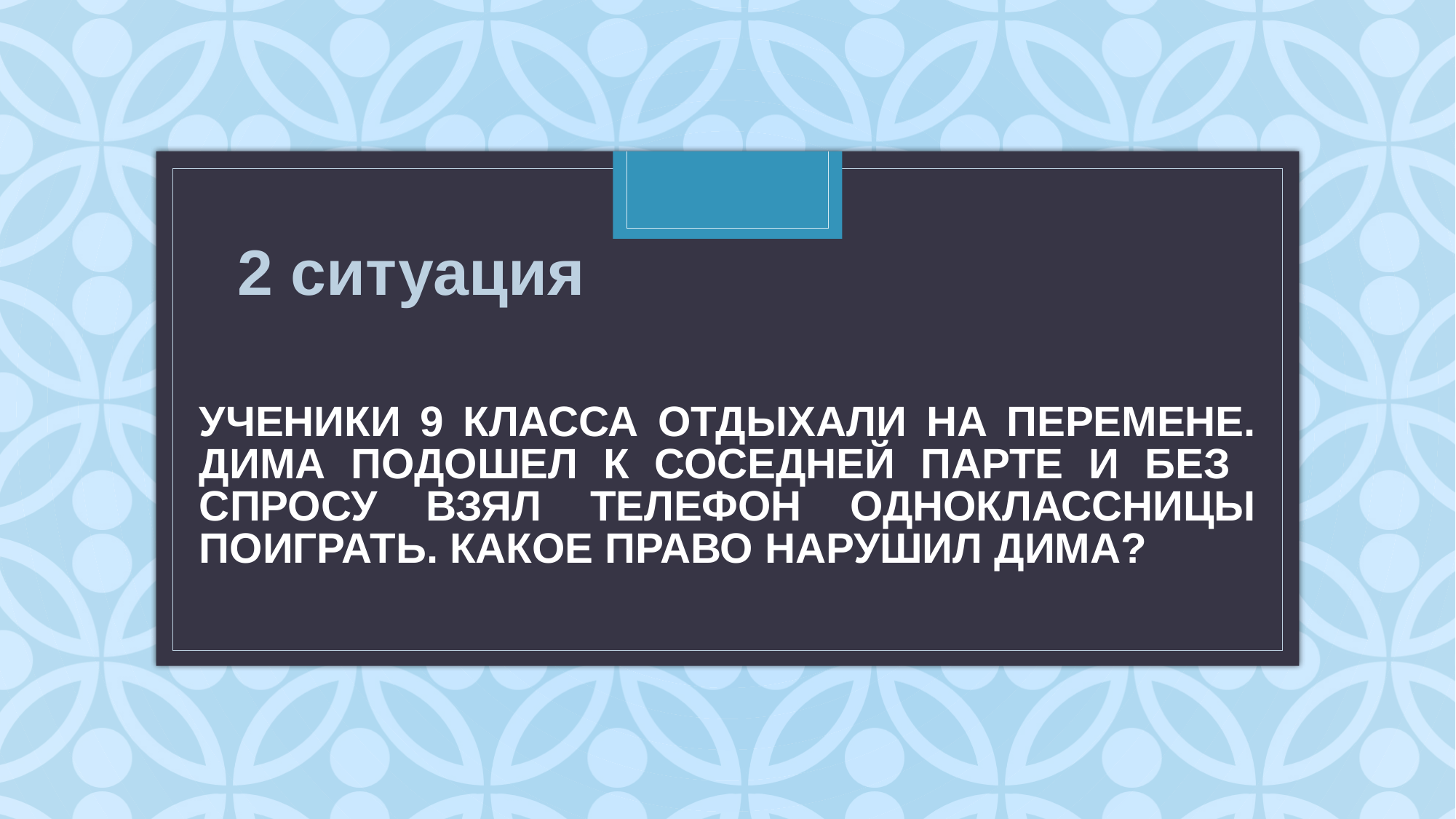

2 ситуация
# Ученики 9 класса отдыхали на перемене. Дима подошел к соседней парте и без спросу взял телефон одноклассницы поиграть. Какое право нарушил Дима?